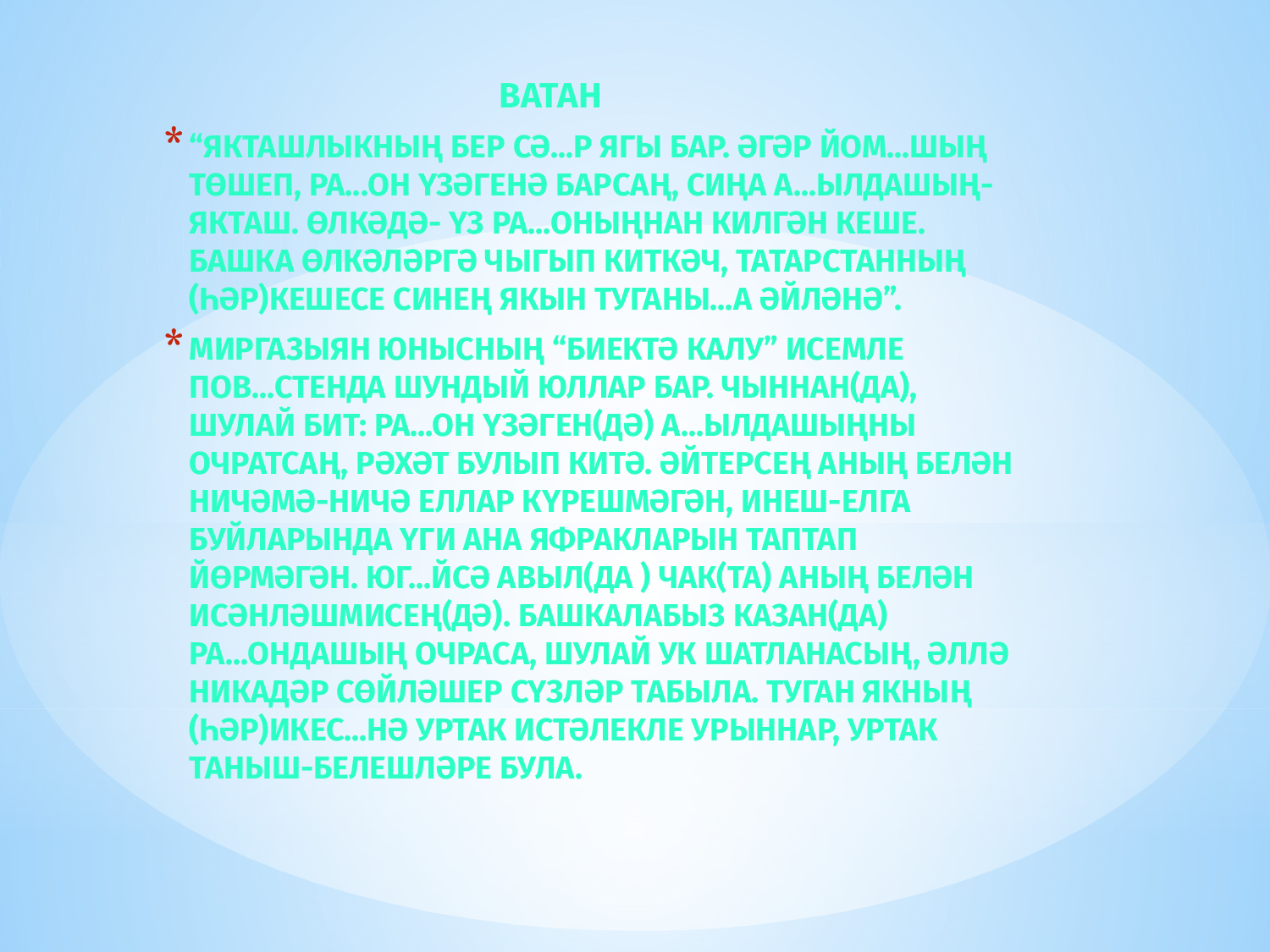

Ватан
“Якташлыкның бер сә...р ягы бар. Әгәр йом...шың төшеп, ра...он үзәгенә барсаң, сиңа а...ылдашың- якташ. Өлкәдә- үз ра...оныңнан килгән кеше. Башка өлкәләргә чыгып киткәч, Татарстанның (һәр)кешесе синең якын туганы...а әйләнә”.
Миргазыян Юнысның “Биектә калу” исемле пов...стенда шундый юллар бар. Чыннан(да), шулай бит: ра...он үзәген(дә) а...ылдашыңны очратсаң, рәхәт булып китә. Әйтерсең аның белән ничәмә-ничә еллар күрешмәгән, инеш-елга буйларында үги ана яфракларын таптап йөрмәгән. Юг...йсә авыл(да ) чак(та) аның белән исәнләшмисең(дә). Башкалабыз Казан(да) ра...ондашың очраса, шулай ук шатланасың, әллә никадәр сөйләшер сүзләр табыла. Туган якның (һәр)икес...нә уртак истәлекле урыннар, уртак таныш-белешләре була.